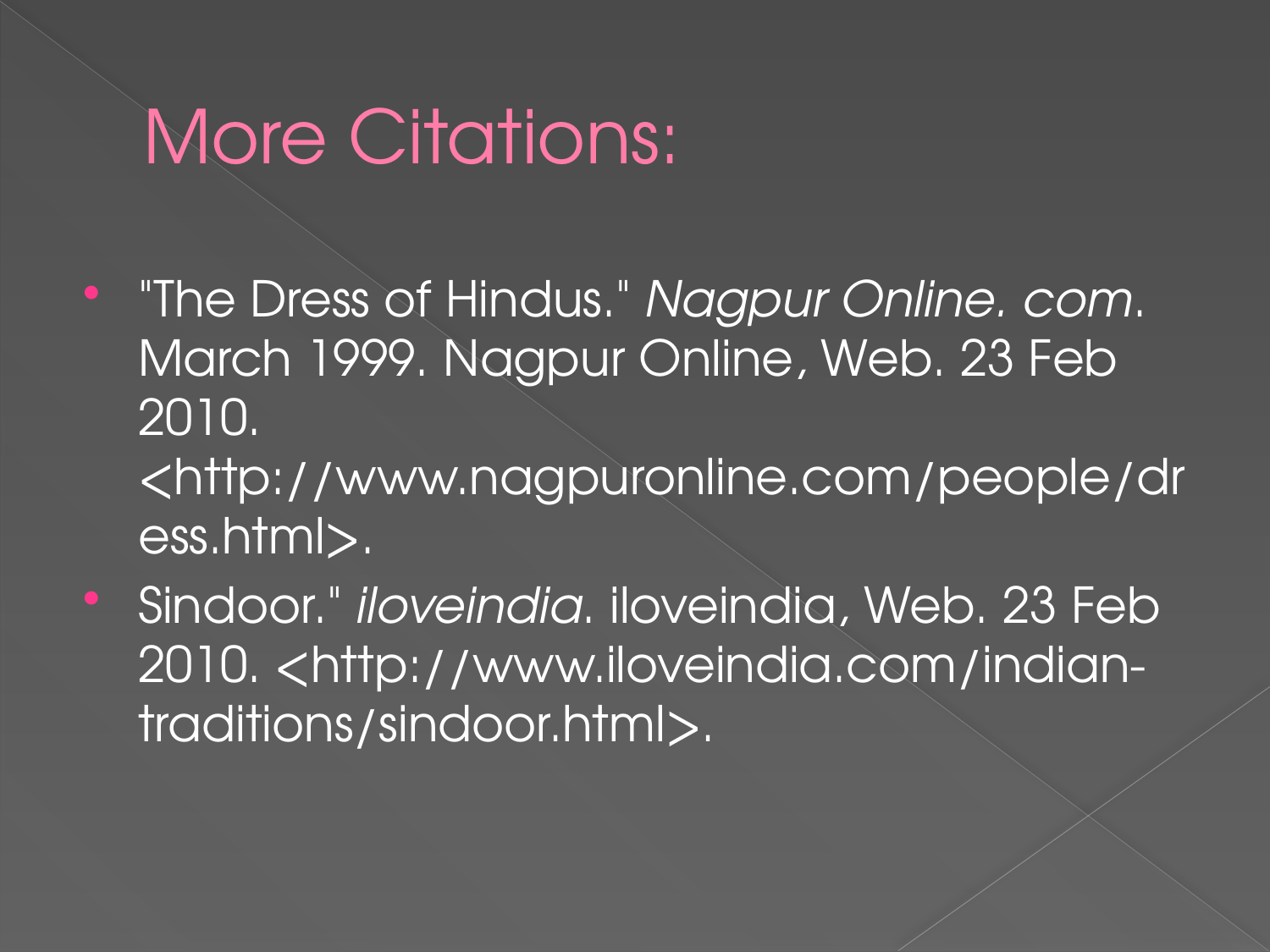

# More Citations:
"The Dress of Hindus." Nagpur Online. com. March 1999. Nagpur Online, Web. 23 Feb 2010. <http://www.nagpuronline.com/people/dress.html>.
Sindoor." iloveindia. iloveindia, Web. 23 Feb 2010. <http://www.iloveindia.com/indian-traditions/sindoor.html>.